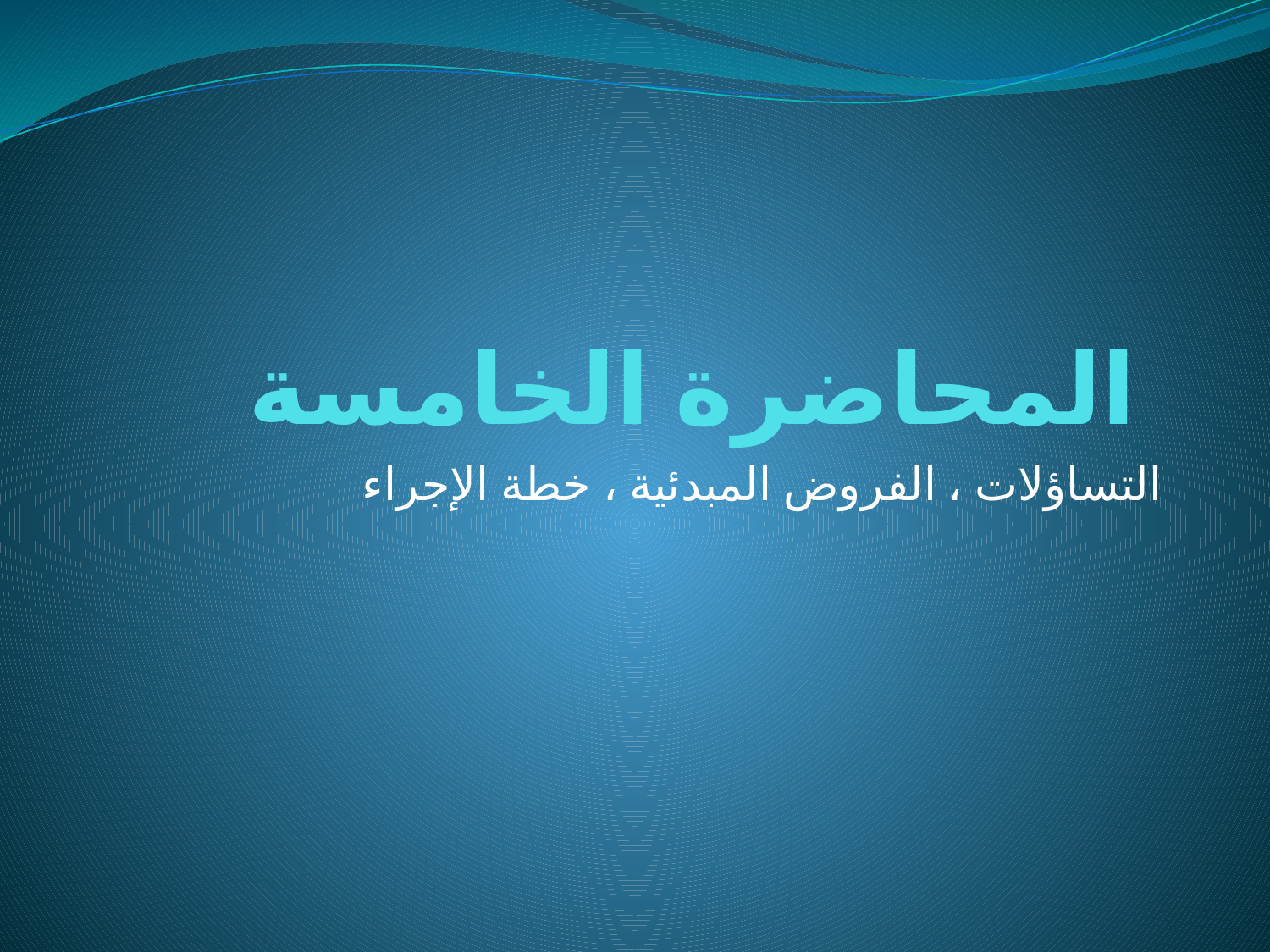

# المحاضرة الخامسة
التساؤلات ، الفروض المبدئية ، خطة الإجراء